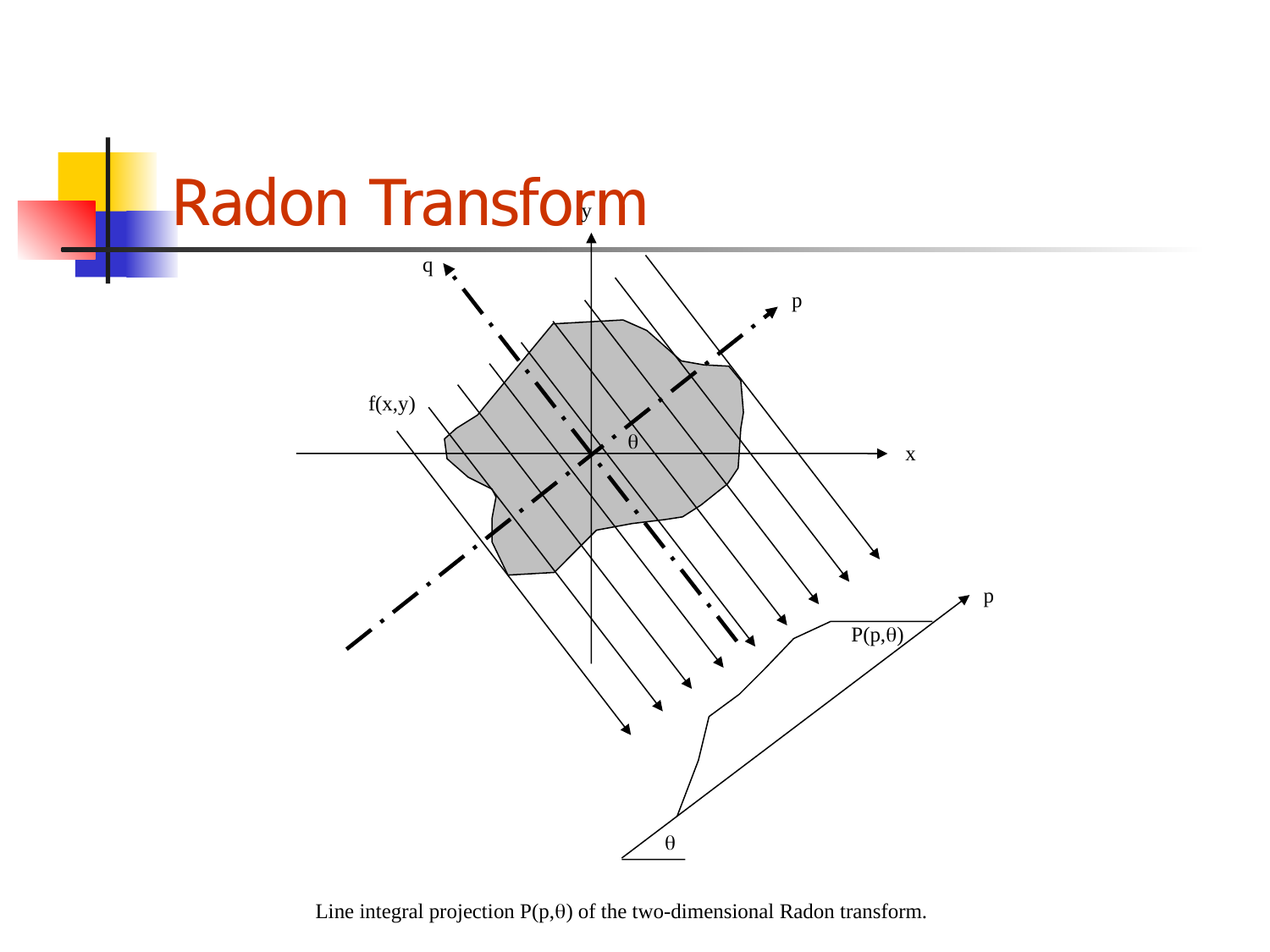

# Radon Transform
y

q

p

f(x,y)

θ

x

p

P(p,θ)

θ

Line integral projection P(p,θ) of the two-dimensional Radon transform.